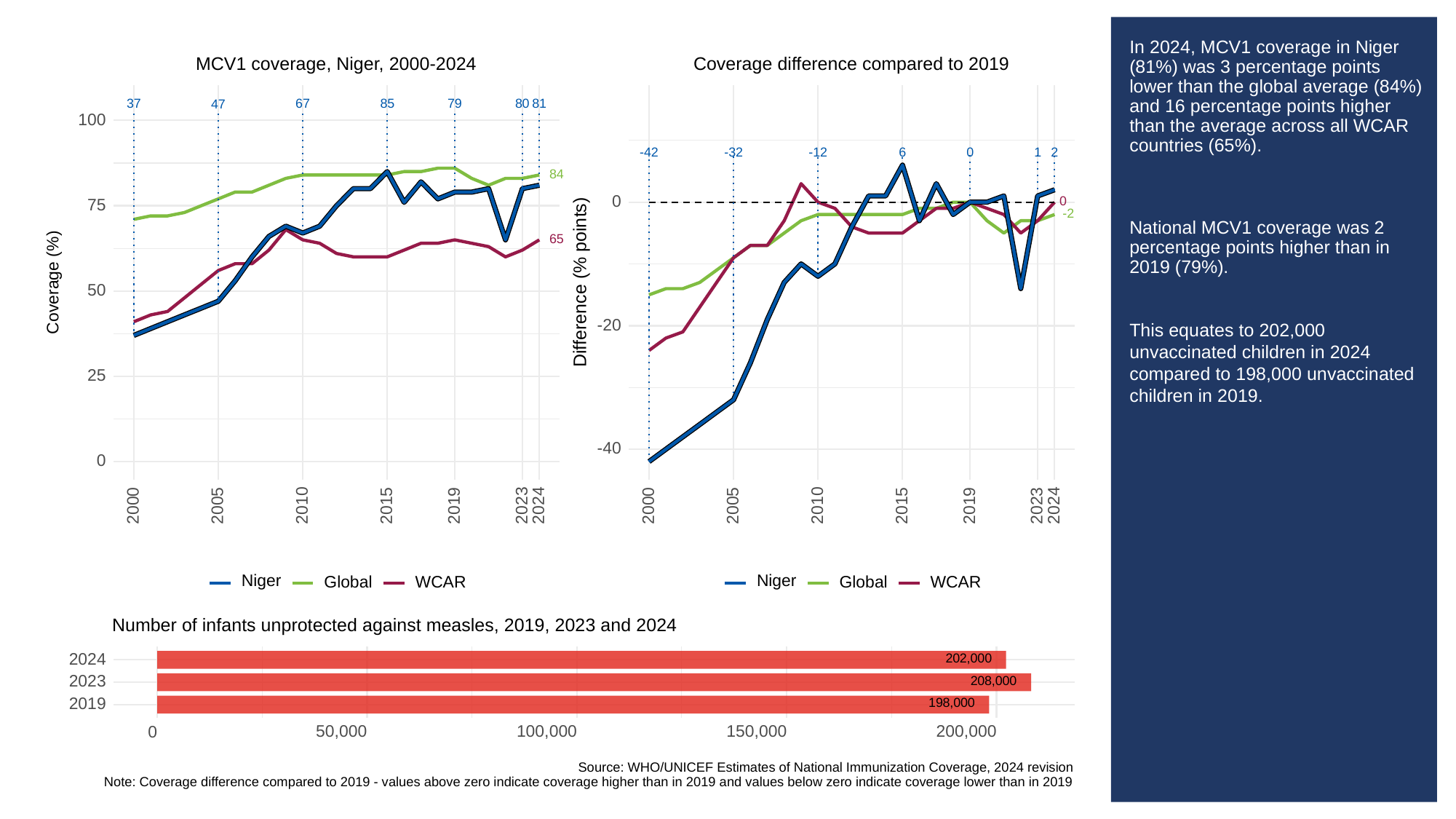

# In 2024, MCV1 coverage in Niger (81%) was 3 percentage points lower than the global average (84%) and 16 percentage points higher than the average across all WCAR countries (65%).

National MCV1 coverage was 2 percentage points higher than in 2019 (79%).

This equates to 202,000 unvaccinated children in 2024 compared to 198,000 unvaccinated children in 2019.

MCV1 coverage, Niger, 2000-2024
Coverage difference compared to 2019

37
67
85
79
80
81
47

100

-32
6
0
-42
-12
1
2

84

0
0
75

-2

65

Difference (% points)
Coverage (%)
50

-20

25

-40

0

2023
2023
2000
2005
2010
2015
2019
2024
2000
2005
2010
2015
2019
2024
Niger
Niger
Global
WCAR
Global
WCAR

Number of infants unprotected against measles, 2019, 2023 and 2024

202,000
2024

208,000
2023

198,000
2019

50,000
100,000
150,000
200,000
0
Source: WHO/UNICEF Estimates of National Immunization Coverage, 2024 revision
Note: Coverage difference compared to 2019 - values above zero indicate coverage higher than in 2019 and values below zero indicate coverage lower than in 2019